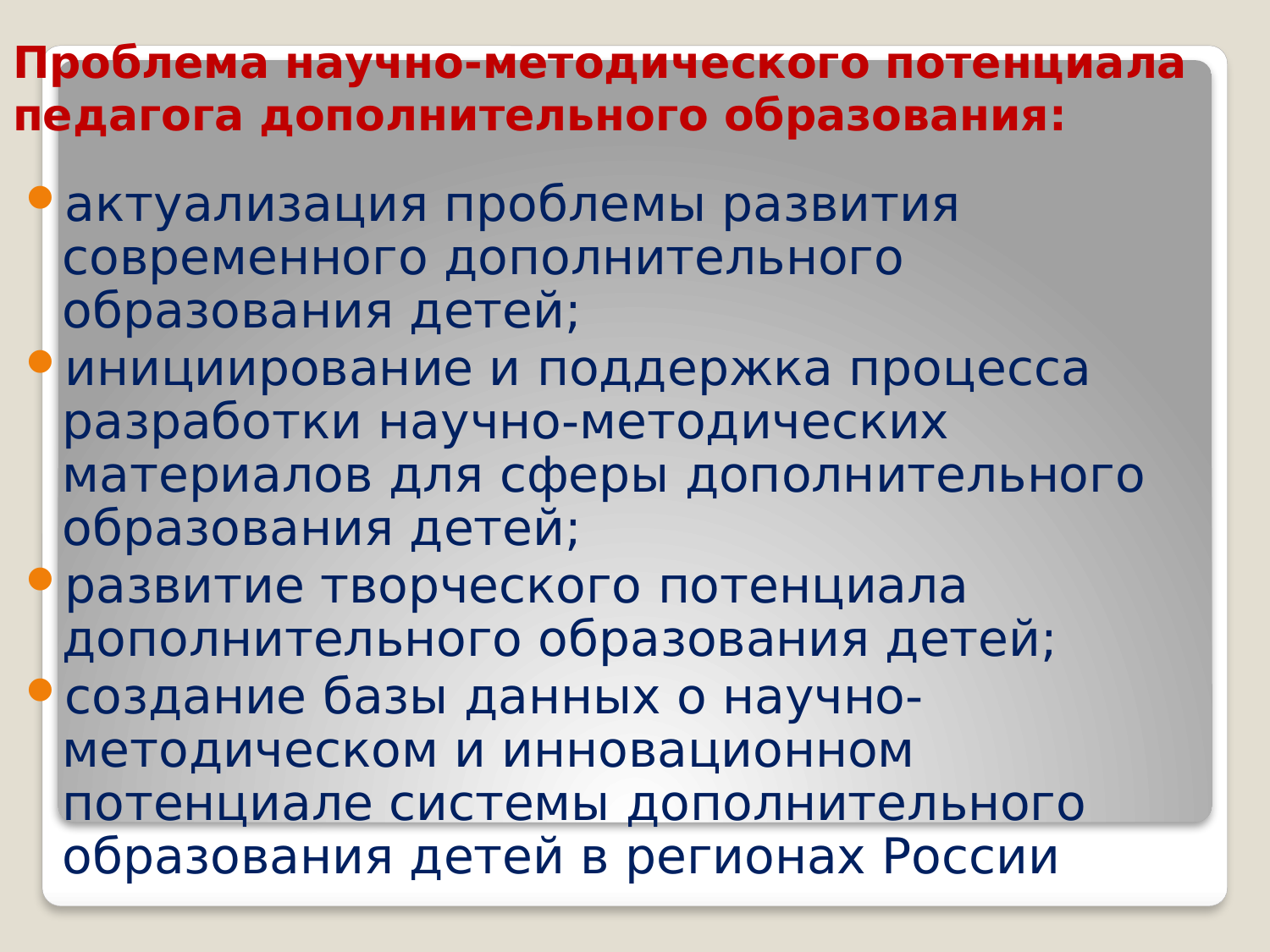

# Проблема научно-методического потенциала педагога дополнительного образования:
актуализация проблемы развития  современного дополнительного образования детей;
инициирование и поддержка процесса разработки научно-методических материалов для сферы дополнительного образования детей;
развитие творческого потенциала дополнительного образования детей;
создание базы данных о научно-методическом и инновационном потенциале системы дополнительного образования детей в регионах России